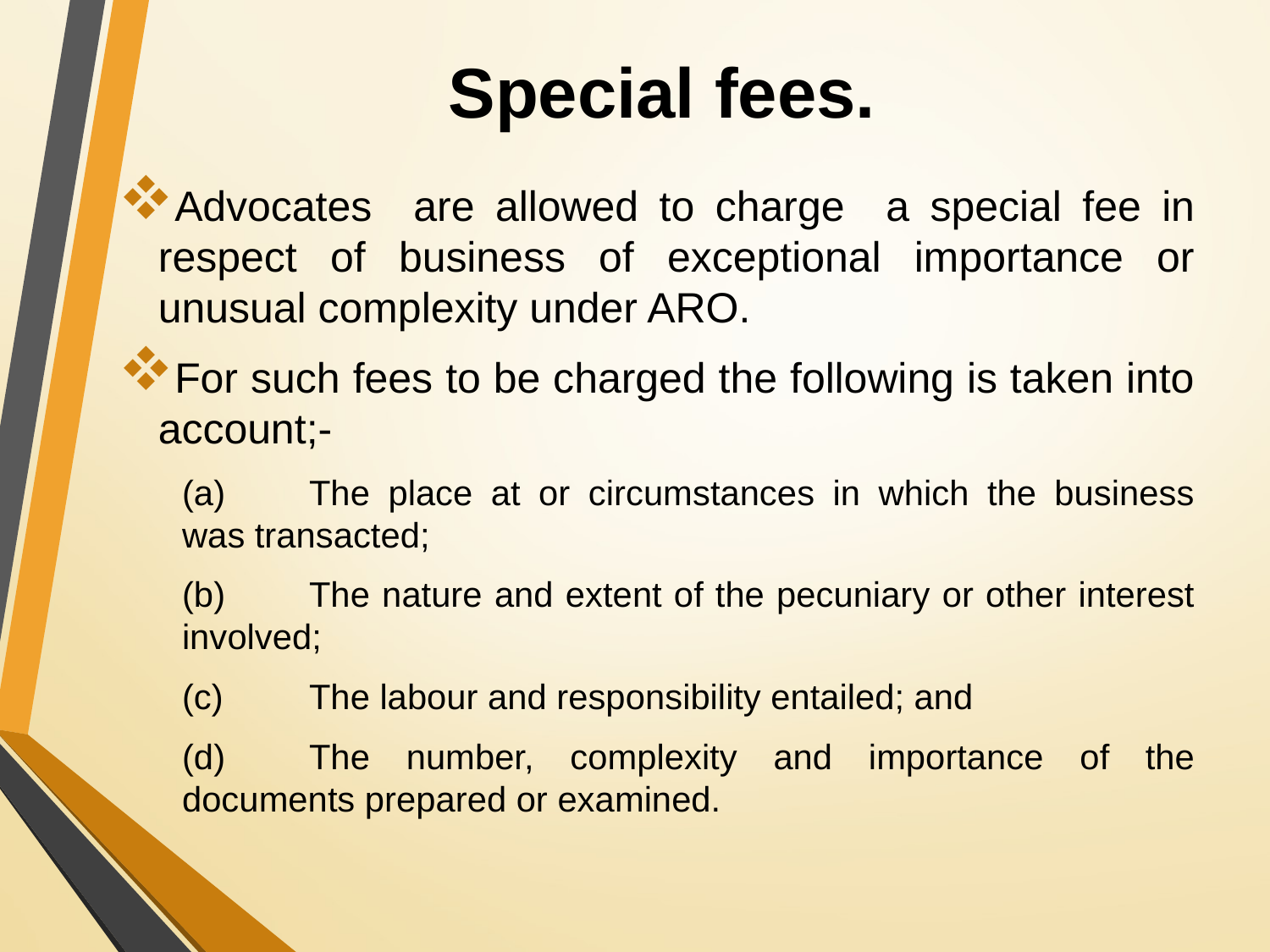

# Special fees.
Advocates  are allowed to charge  a special fee in respect of business of exceptional importance or unusual complexity under ARO.
For such fees to be charged the following is taken into account;-
(a)	The place at or circumstances in which the business was transacted;
(b)	The nature and extent of the pecuniary or other interest involved;
(c)	The labour and responsibility entailed; and
(d)	The number, complexity and importance of the documents prepared or examined.